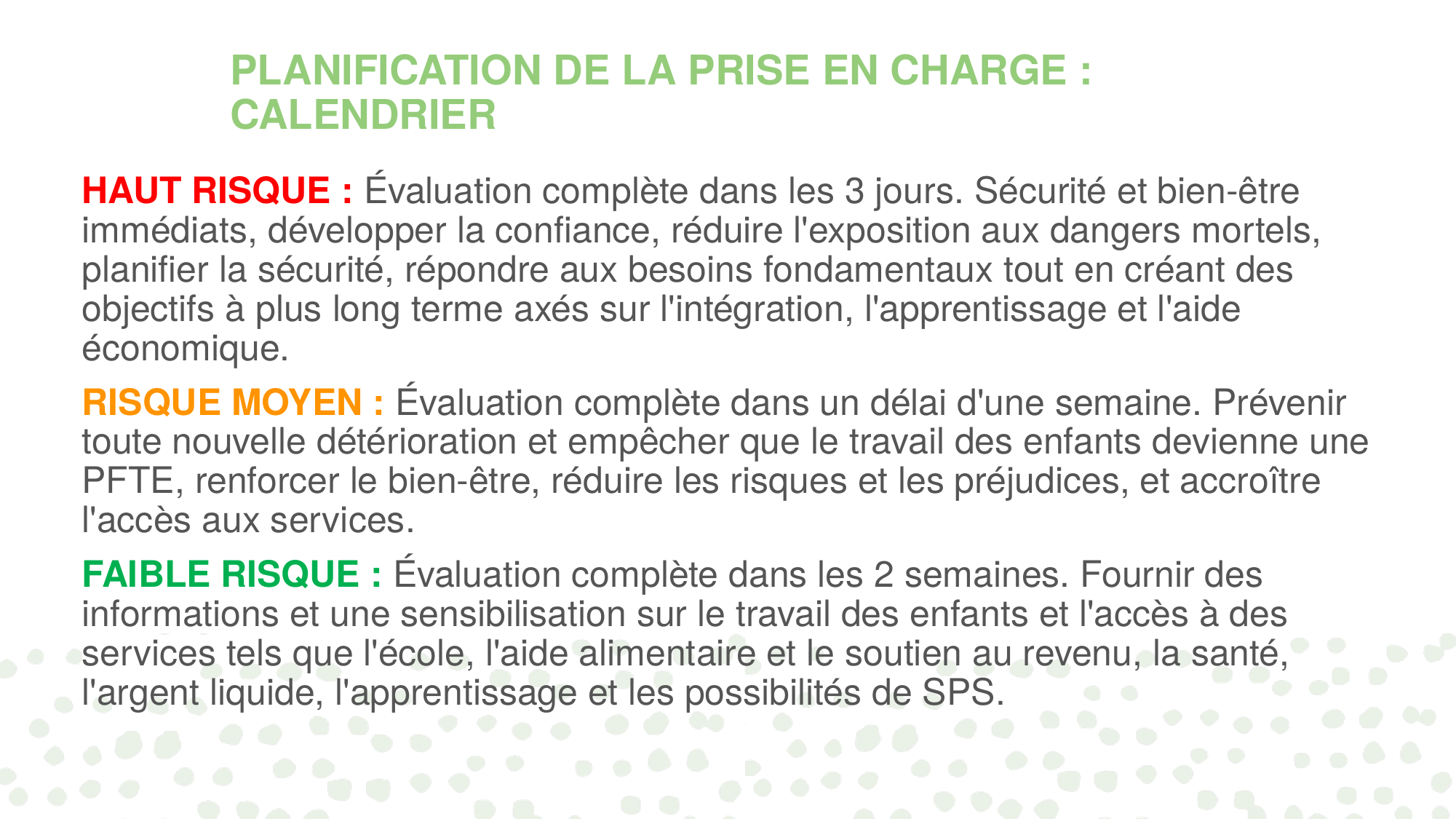

# PLANIFICATION DE LA PRISE EN CHARGE : CALENDRIER
HAUT RISQUE : Évaluation complète dans les 3 jours. Sécurité et bien-être immédiats, développer la confiance, réduire l'exposition aux dangers mortels, planifier la sécurité, répondre aux besoins fondamentaux tout en créant des objectifs à plus long terme axés sur l'intégration, l'apprentissage et l'aide économique.
RISQUE MOYEN : Évaluation complète dans un délai d'une semaine. Prévenir toute nouvelle détérioration et empêcher que le travail des enfants devienne une PFTE, renforcer le bien-être, réduire les risques et les préjudices, et accroître l'accès aux services.
FAIBLE RISQUE : Évaluation complète dans les 2 semaines. Fournir des informations et une sensibilisation sur le travail des enfants et l'accès à des services tels que l'école, l'aide alimentaire et le soutien au revenu, la santé, l'argent liquide, l'apprentissage et les possibilités de SPS.